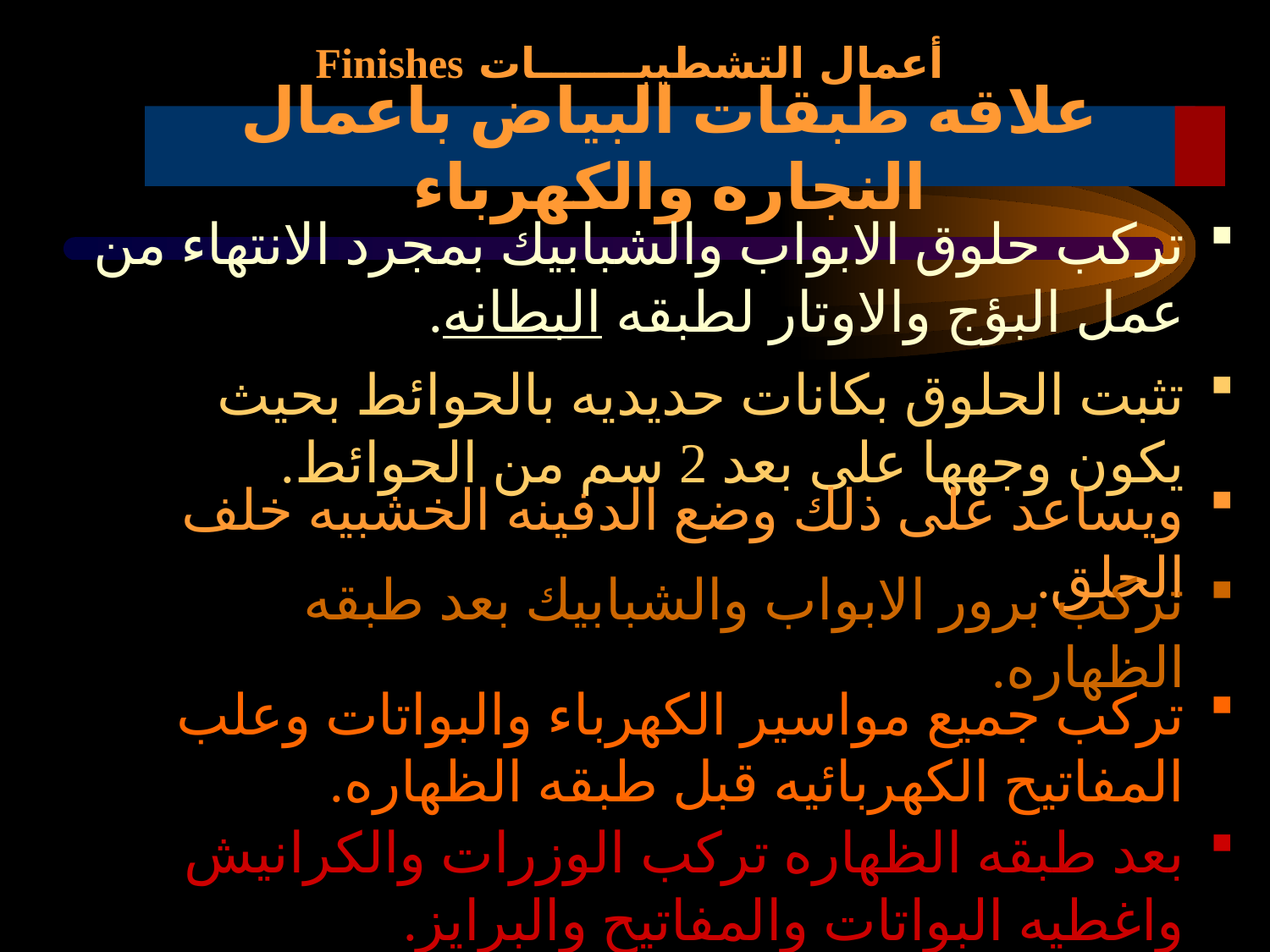

أعمال التشطيبـــــــات Finishes
علاقه طبقات البياض باعمال النجاره والكهرباء

تركب حلوق الابواب والشبابيك بمجرد الانتهاء من عمل البؤج والاوتار لطبقه البطانه.
تثبت الحلوق بكانات حديديه بالحوائط بحيث يكون وجهها على بعد 2 سم من الحوائط.
ويساعد على ذلك وضع الدفينه الخشبيه خلف الحلق.
تركب برور الابواب والشبابيك بعد طبقه الظهاره.
تركب جميع مواسير الكهرباء والبواتات وعلب المفاتيح الكهربائيه قبل طبقه الظهاره.
بعد طبقه الظهاره تركب الوزرات والكرانيش واغطيه البواتات والمفاتيح والبرايز.